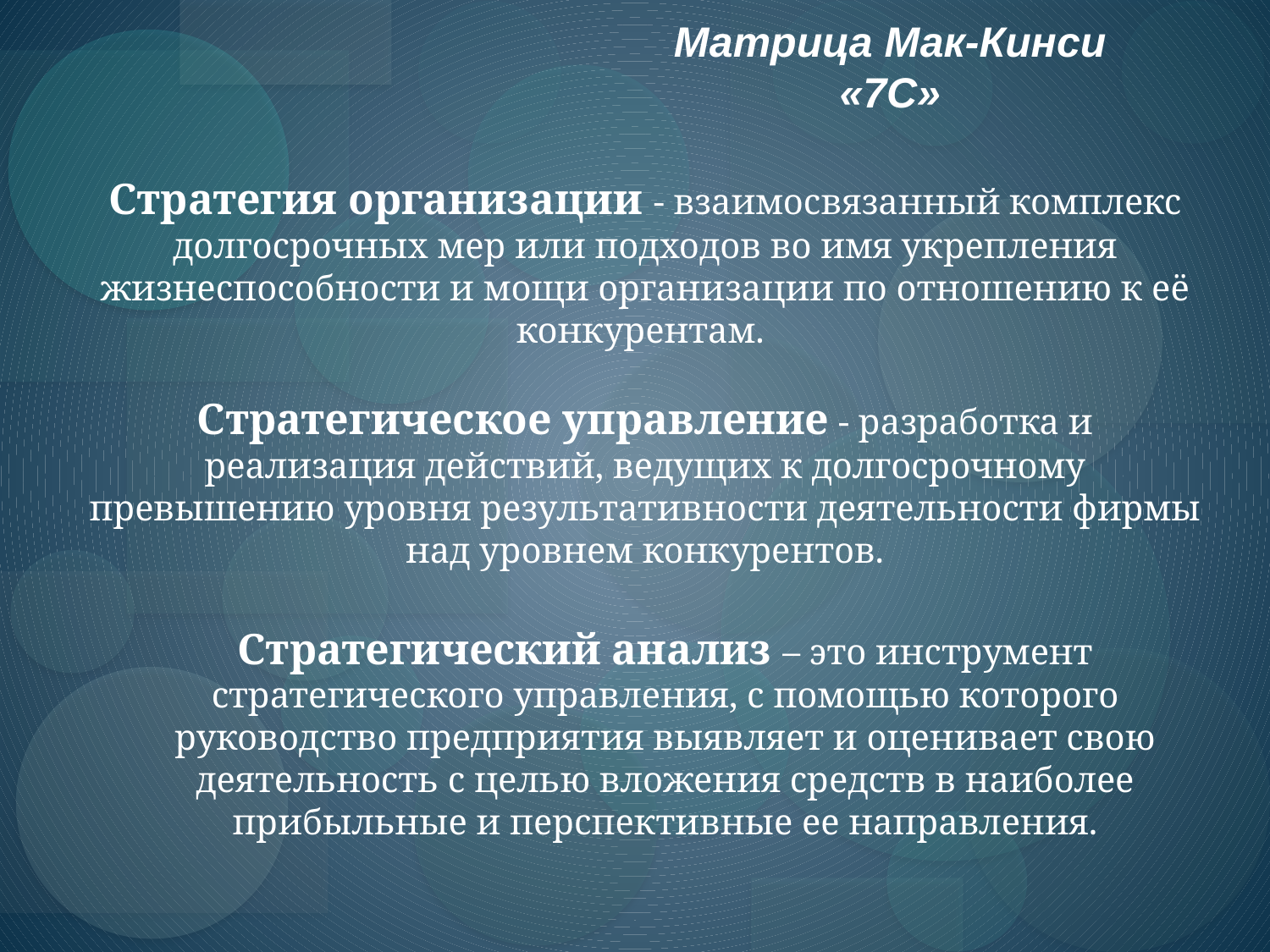

Матрица Мак-Кинси «7С»
Стратегия организации - взаимосвязанный комплекс долгосрочных мер или подходов во имя укрепления жизнеспособности и мощи организации по отношению к её конкурентам.

Стратегическое управление - разработка и реализация действий, ведущих к долгосрочному превышению уровня результативности деятельности фирмы над уровнем конкурентов.

Стратегический анализ – это инструмент стратегического управления, с помощью которого руководство предприятия выявляет и оценивает свою деятельность с целью вложения средств в наиболее прибыльные и перспективные ее направления.